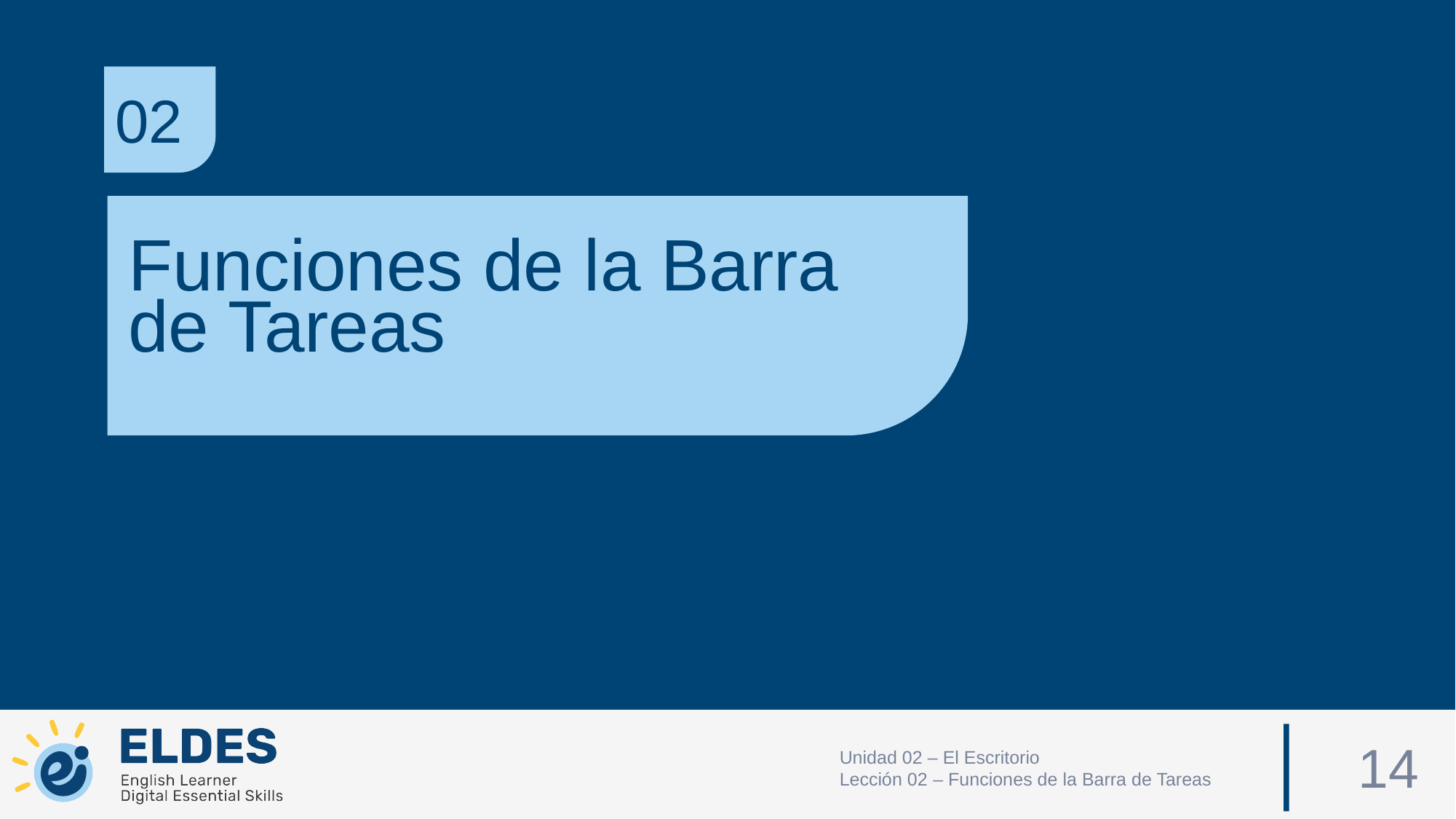

02
Funciones de la Barra de Tareas
14
Unidad 02 – El Escritorio
Lección 02 – Funciones de la Barra de Tareas